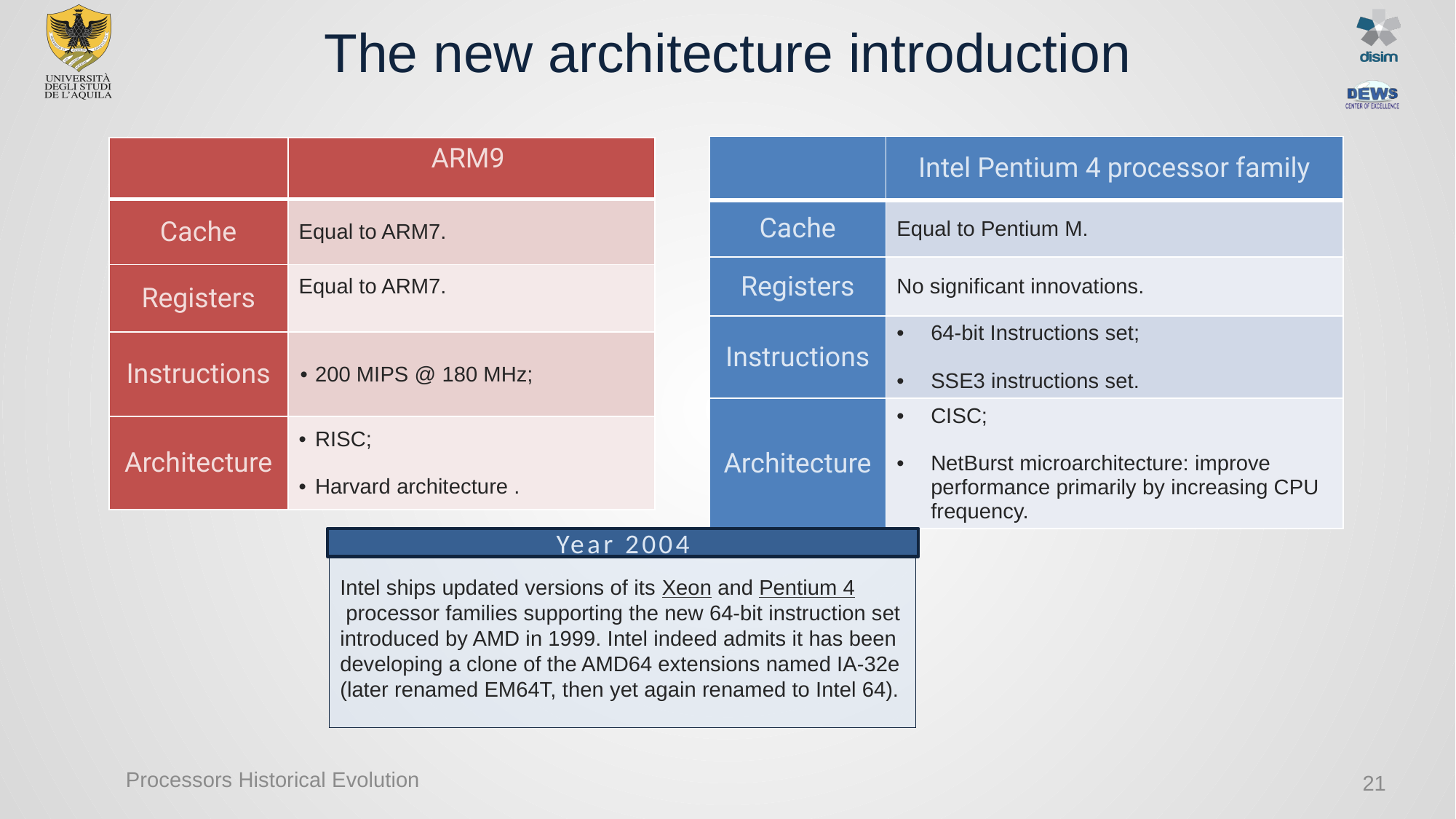

# The new architecture introduction
|  | Intel Pentium 4 processor family |
| --- | --- |
| Cache | Equal to Pentium M. |
| Registers | No significant innovations. |
| Instructions | 64-bit Instructions set; SSE3 instructions set. |
| Architecture | CISC; NetBurst microarchitecture: improve performance primarily by increasing CPU frequency. |
|  | ARM9 |
| --- | --- |
| Cache | Equal to ARM7. |
| Registers | Equal to ARM7. |
| Instructions | 200 MIPS @ 180 MHz; |
| Architecture | RISC; Harvard architecture . |
Year 2004
Intel ships updated versions of its Xeon and Pentium 4 processor families supporting the new 64-bit instruction set introduced by AMD in 1999. Intel indeed admits it has been developing a clone of the AMD64 extensions named IA-32e (later renamed EM64T, then yet again renamed to Intel 64).
Processors Historical Evolution

21